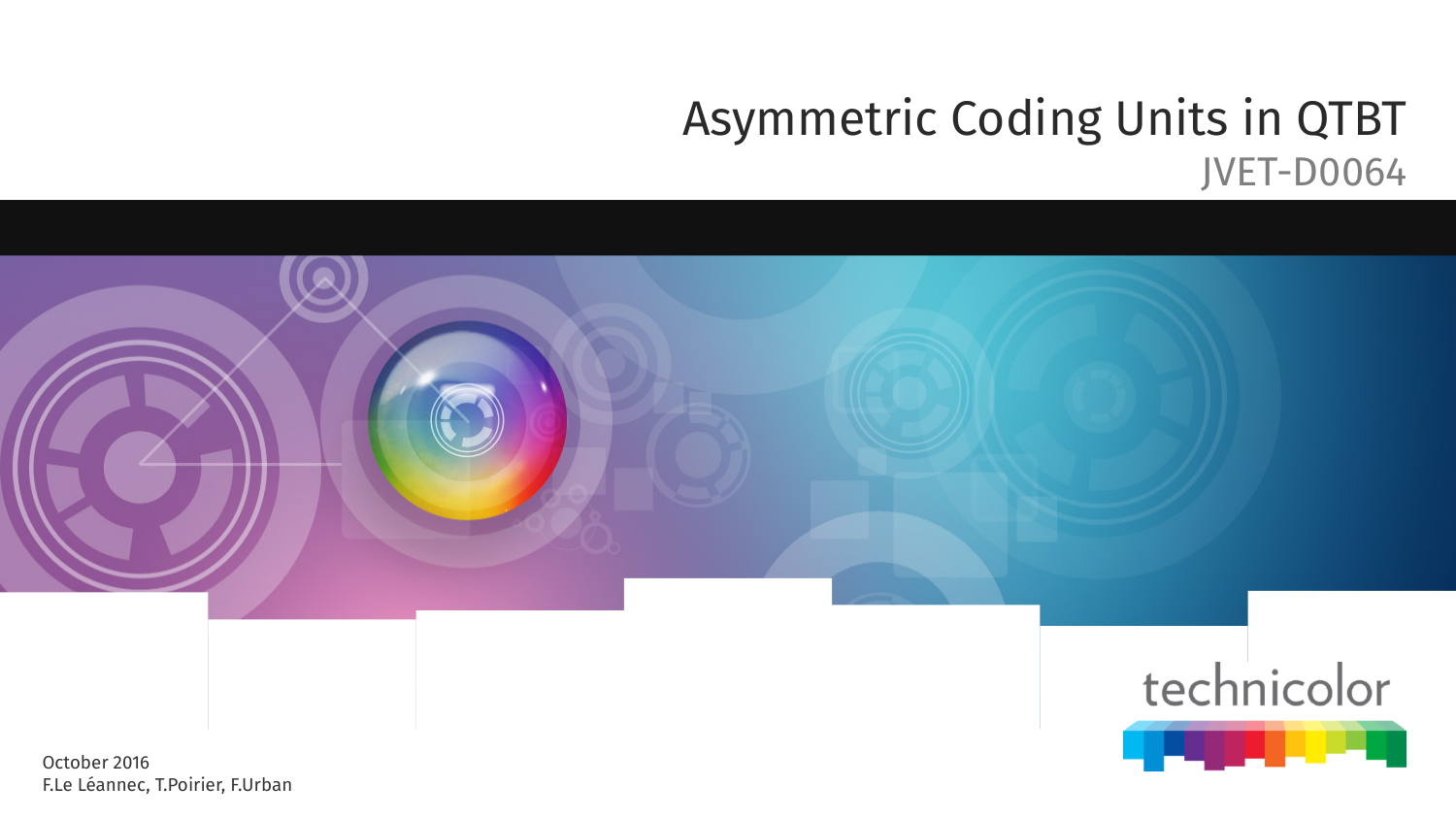

# Asymmetric Coding Units in QTBT
JVET-D0064
October 2016
F.Le Léannec, T.Poirier, F.Urban